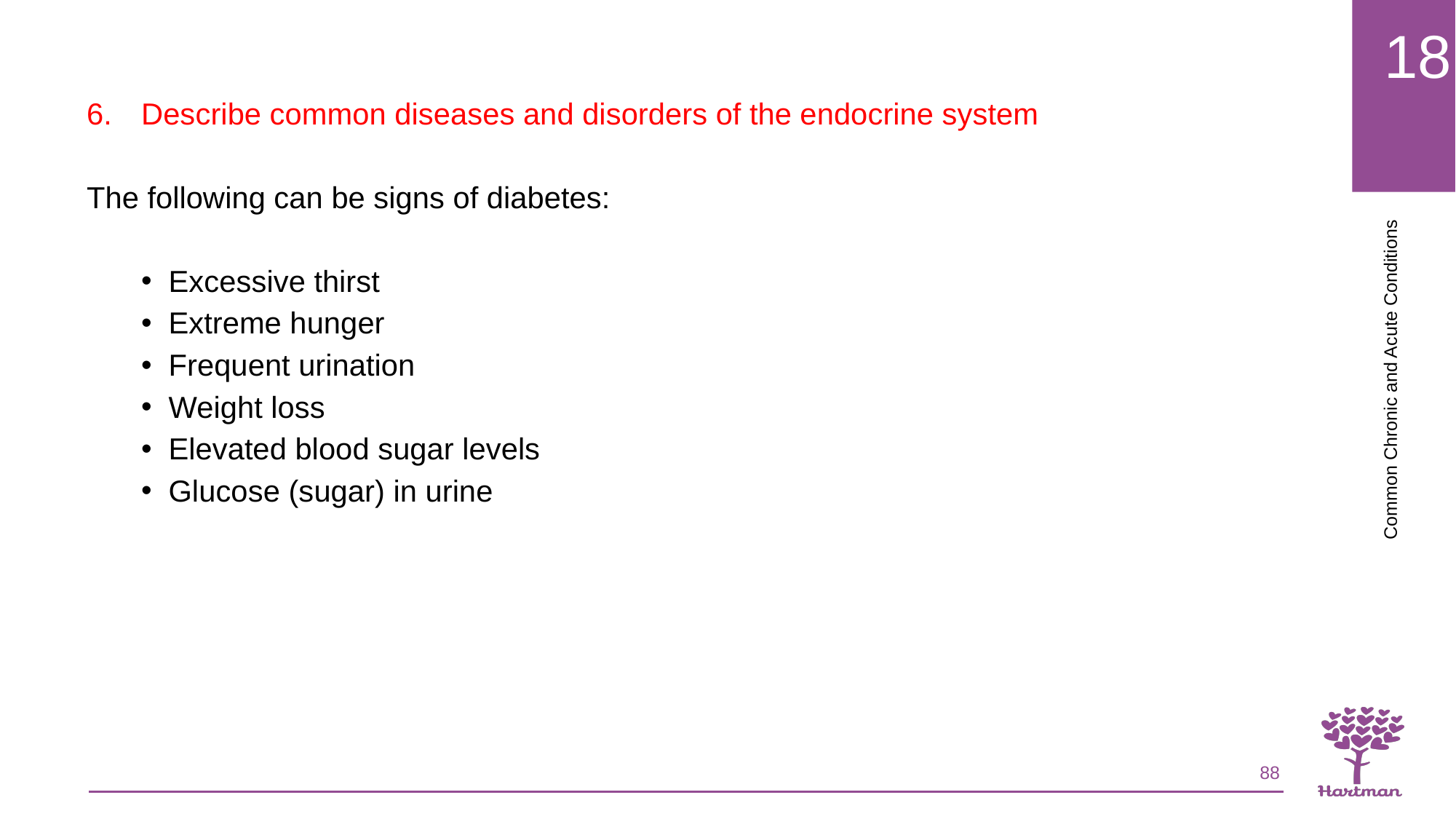

Describe common diseases and disorders of the endocrine system

The following can be signs of diabetes:

Excessive thirst
Extreme hunger
Frequent urination
Weight loss
Elevated blood sugar levels
Glucose (sugar) in urine

88